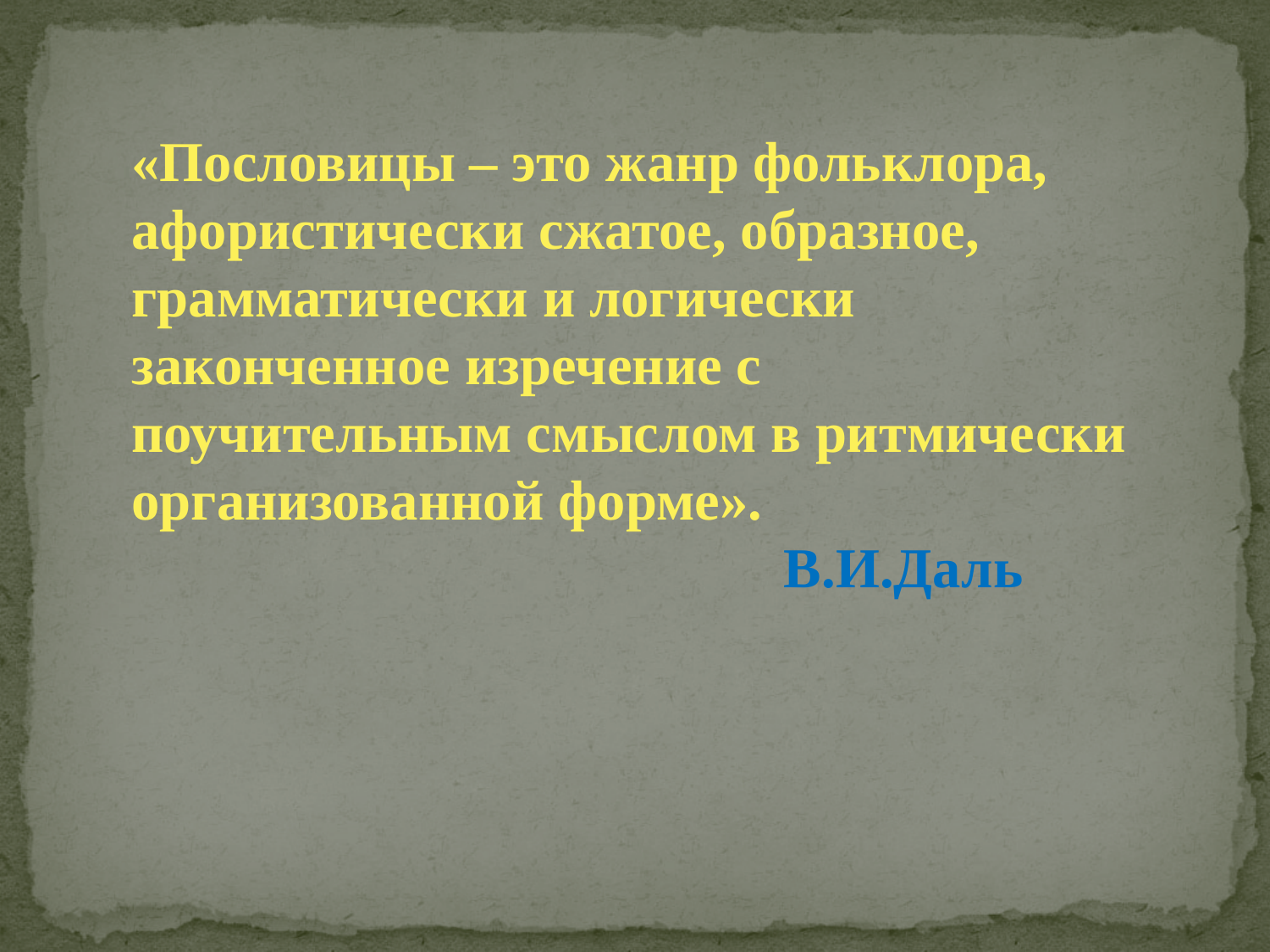

«Пословицы – это жанр фольклора, афористически сжатое, образное, грамматически и логически законченное изречение с поучительным смыслом в ритмически организованной форме».
                                              В.И.Даль